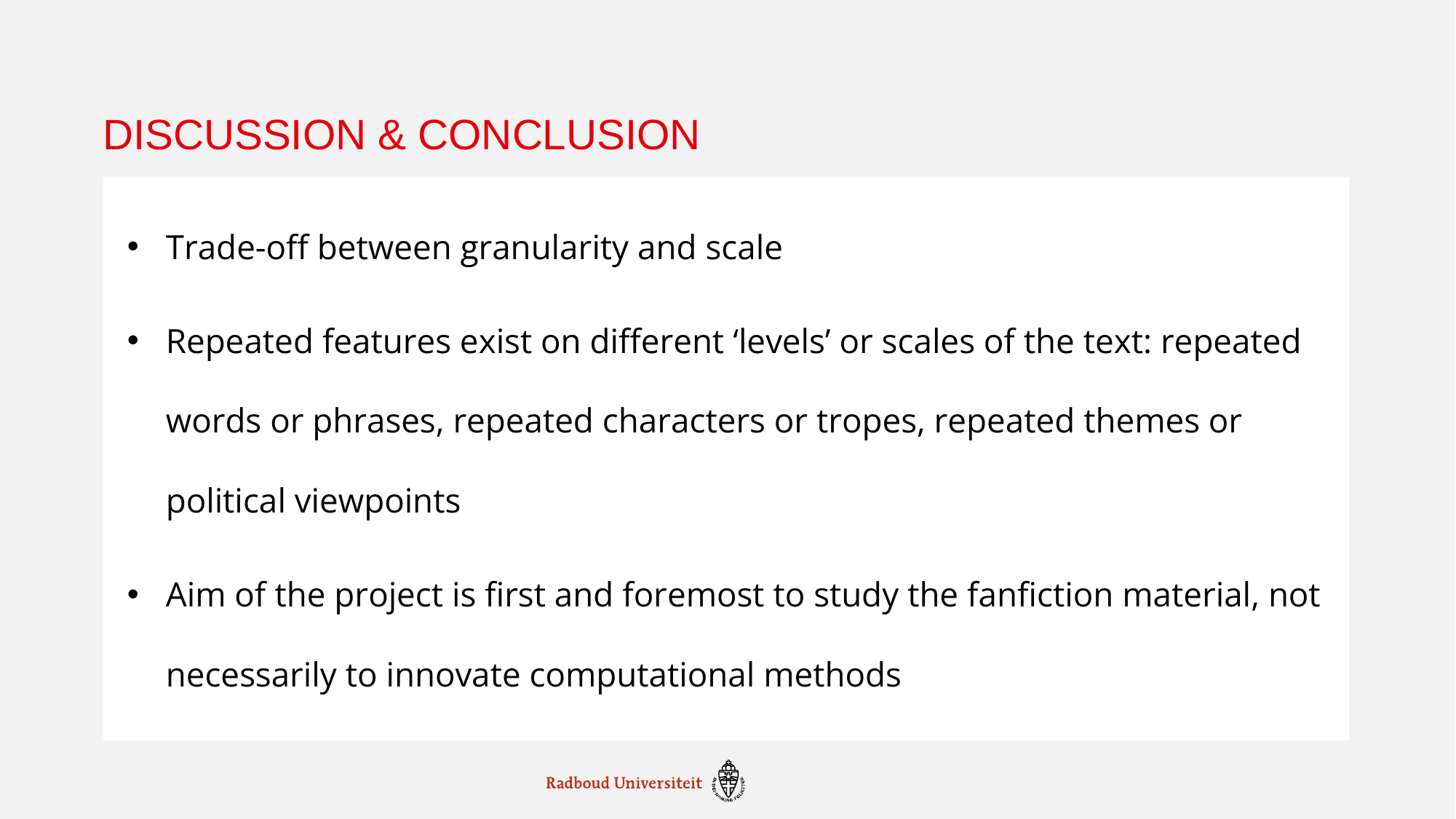

# Discussion & Conclusion
Trade-off between granularity and scale
Repeated features exist on different ‘levels’ or scales of the text: repeated words or phrases, repeated characters or tropes, repeated themes or political viewpoints
Aim of the project is first and foremost to study the fanfiction material, not necessarily to innovate computational methods